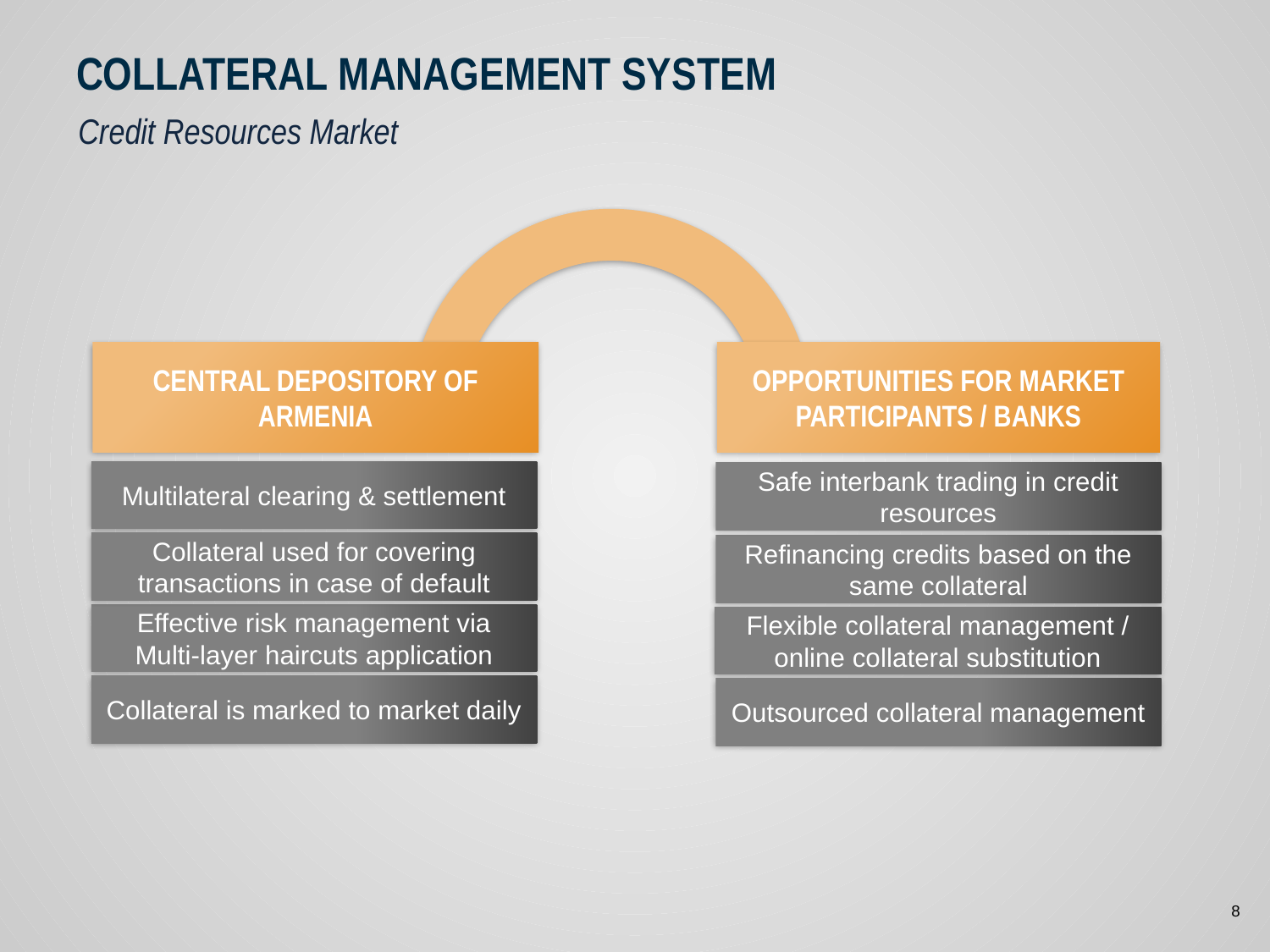

# Collateral management system
Credit Resources Market

Central Depository of Armenia
Opportunities for market participants / banks
Multilateral clearing & settlement
Safe interbank trading in credit resources
Collateral used for covering transactions in case of default
Refinancing credits based on the same collateral
Effective risk management via Multi-layer haircuts application
Flexible collateral management / online collateral substitution
Collateral is marked to market daily
Outsourced collateral management